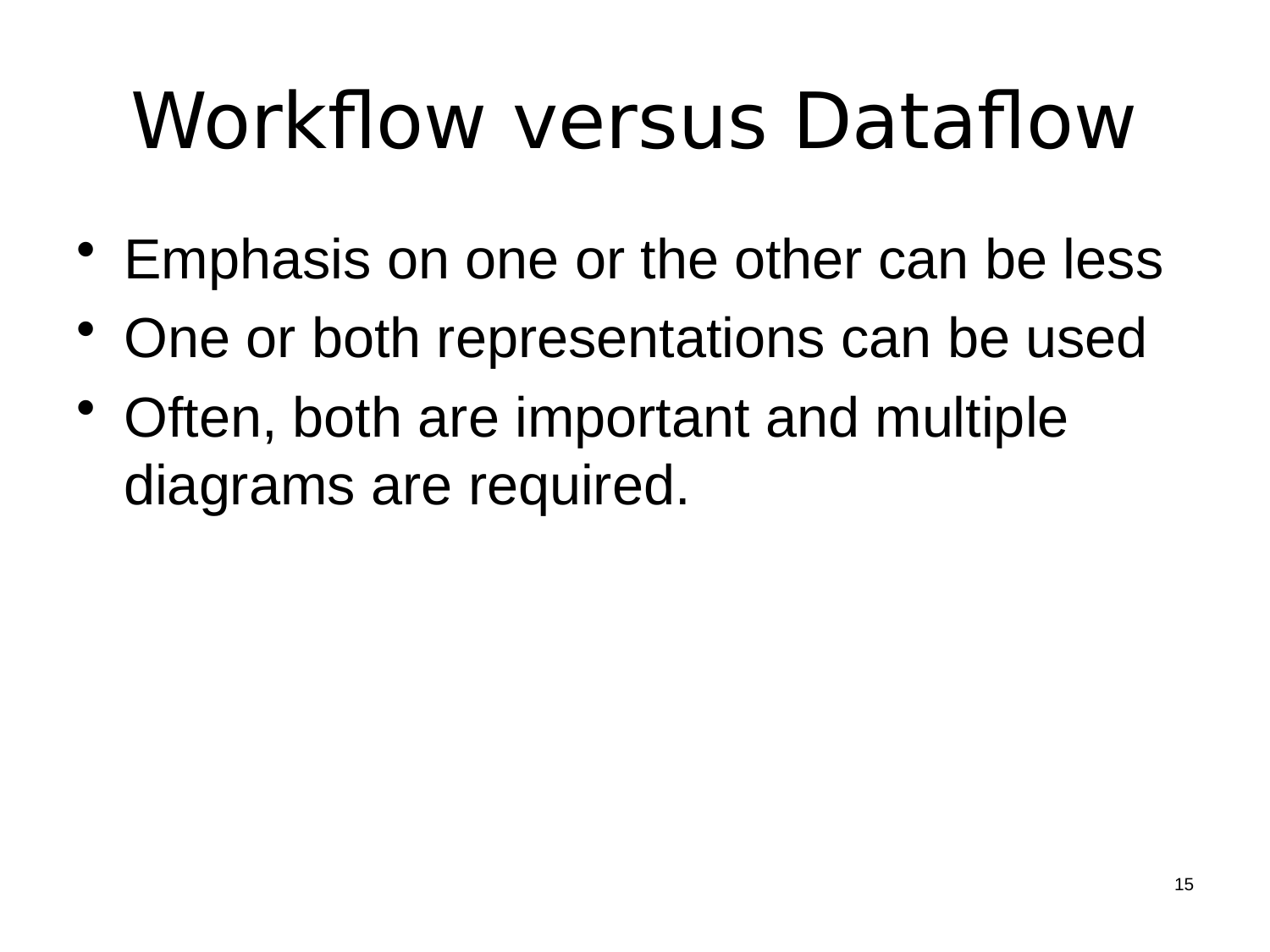

# Workflow versus Dataflow
Emphasis on one or the other can be less
One or both representations can be used
Often, both are important and multiple diagrams are required.
15